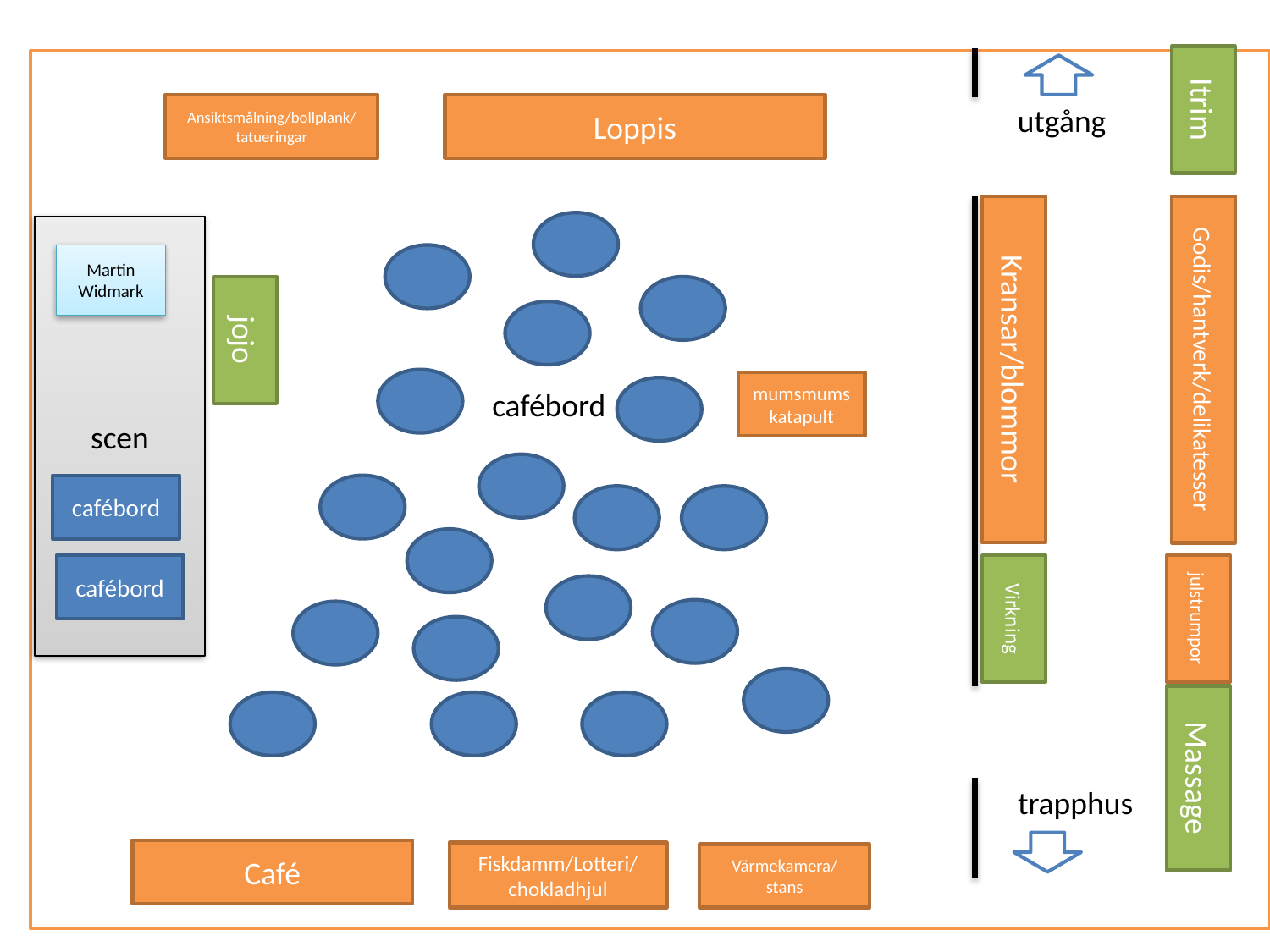

Itrim
Ansiktsmålning/bollplank/
tatueringar
Loppis
utgång

scen
Martin Widmark

jojo
Kransar/blommor
Godis/hantverk/delikatesser

mumsmumskatapult

cafébord

cafébord

cafébord

Virkning
julstrumpor

Massage
trapphus

Café
Fiskdamm/Lotteri/
chokladhjul
Värmekamera/
stans